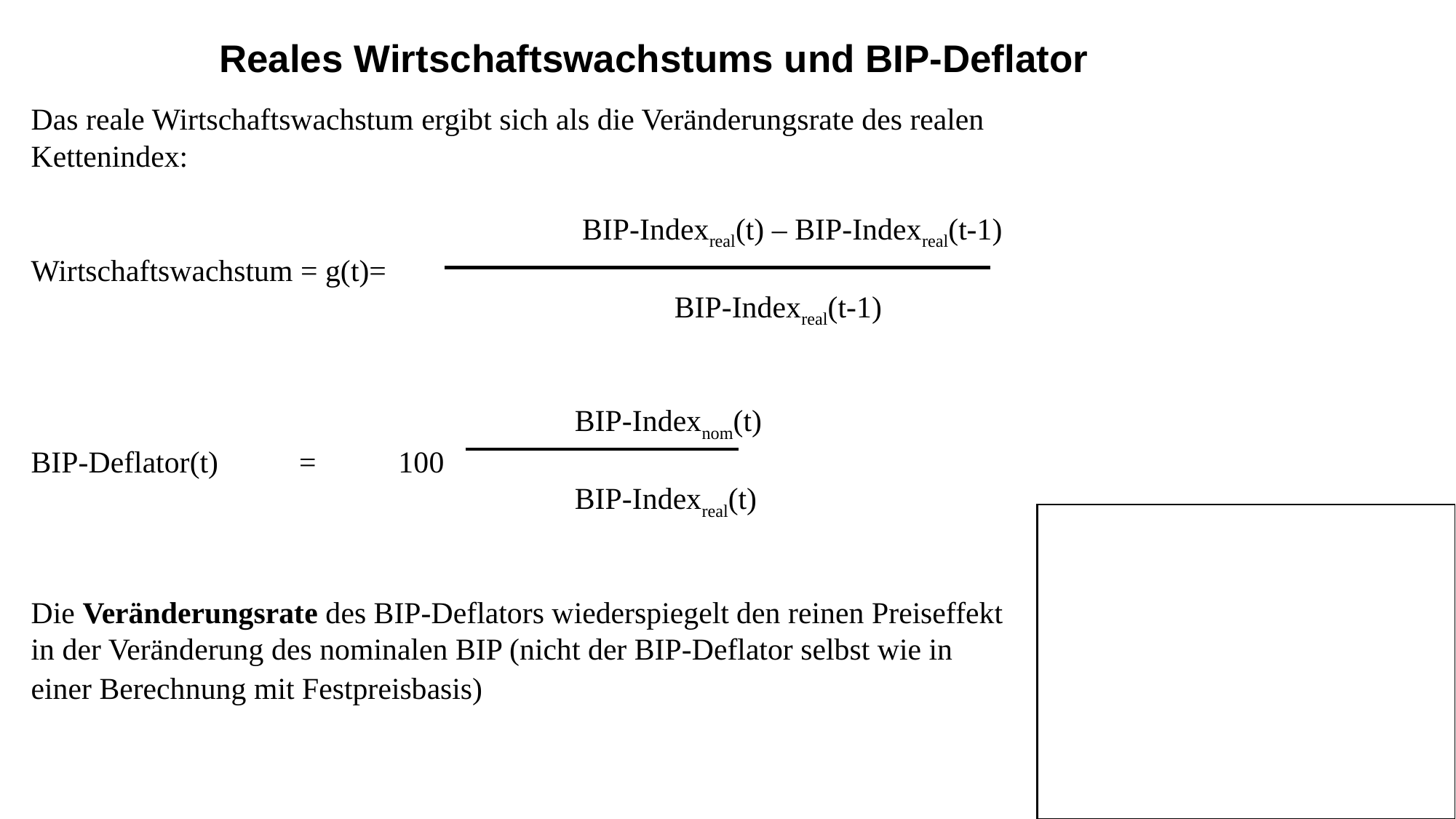

Reales Wirtschaftswachstums und BIP-Deflator
Das reale Wirtschaftswachstum ergibt sich als die Veränderungsrate des realen Kettenindex:

								 	         BIP-Indexreal(t) – BIP-Indexreal(t-1)
Wirtschaftswachstum = g(t)=
								 				BIP-Indexreal(t-1)

										 BIP-Indexnom(t)
BIP-Deflator(t)		=	      100
								 		 BIP-Indexreal(t)

Die Veränderungsrate des BIP-Deflators wiederspiegelt den reinen Preiseffekt in der Veränderung des nominalen BIP (nicht der BIP-Deflator selbst wie in einer Berechnung mit Festpreisbasis)